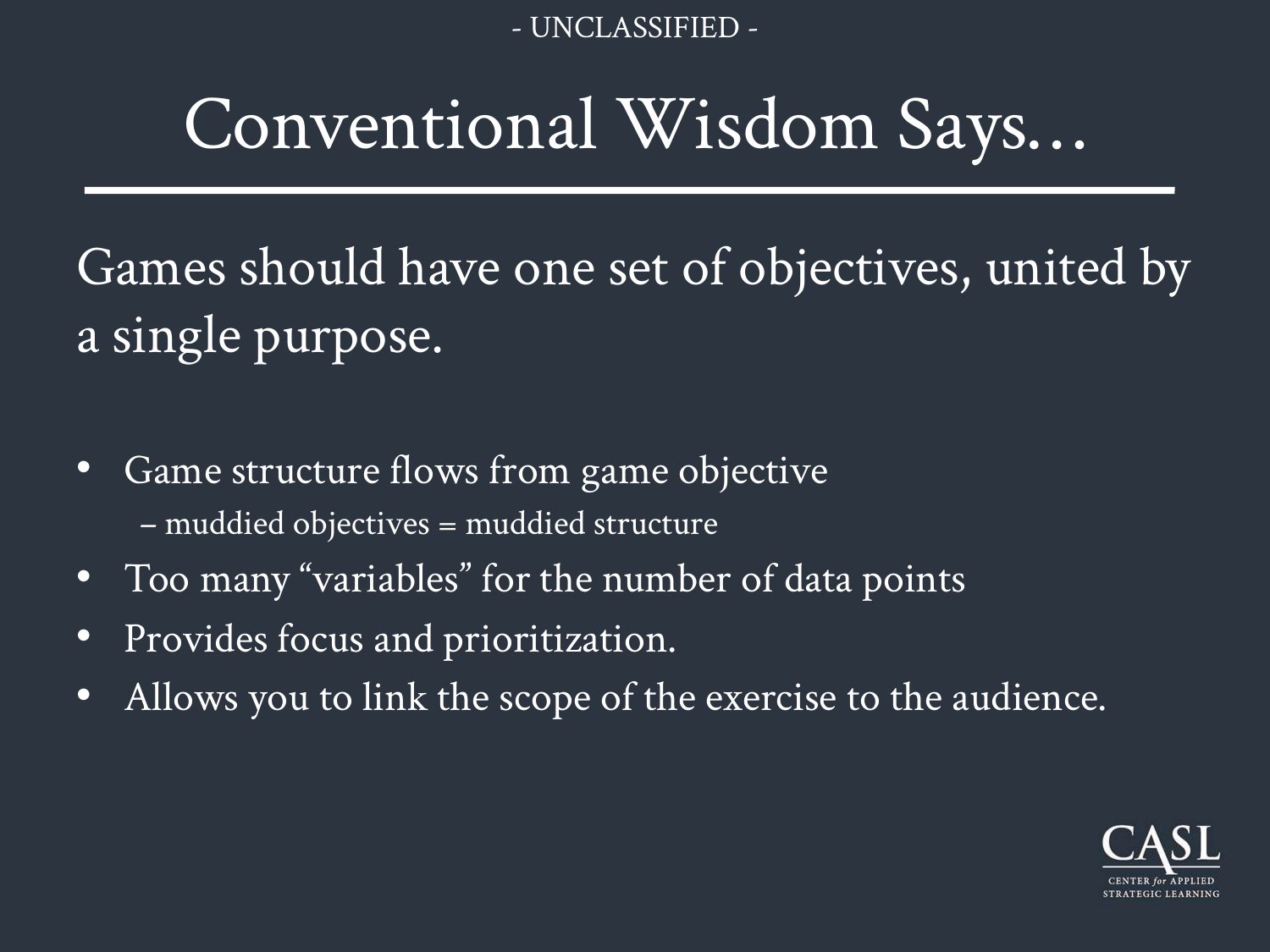

- UNCLASSIFIED -
# Conventional Wisdom Says…

Games should have one set of objectives, united by a single purpose.

Game structure flows from game objective
– muddied objectives = muddied structure
Too many “variables” for the number of data points
Provides focus and prioritization.
Allows you to link the scope of the exercise to the audience.